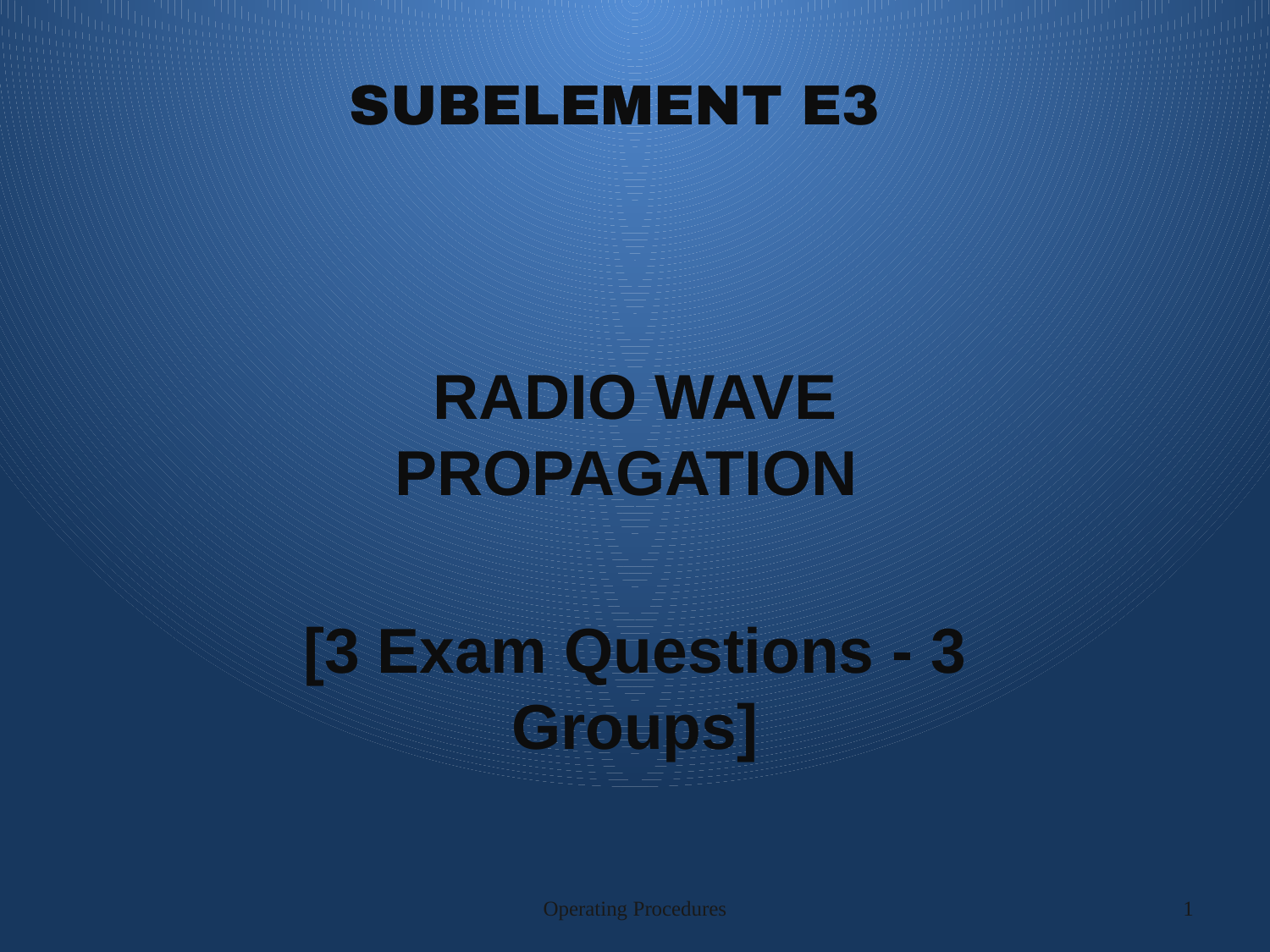

# SUBELEMENT E3
RADIO WAVE PROPAGATION

[3 Exam Questions - 3 Groups]
Operating Procedures
1